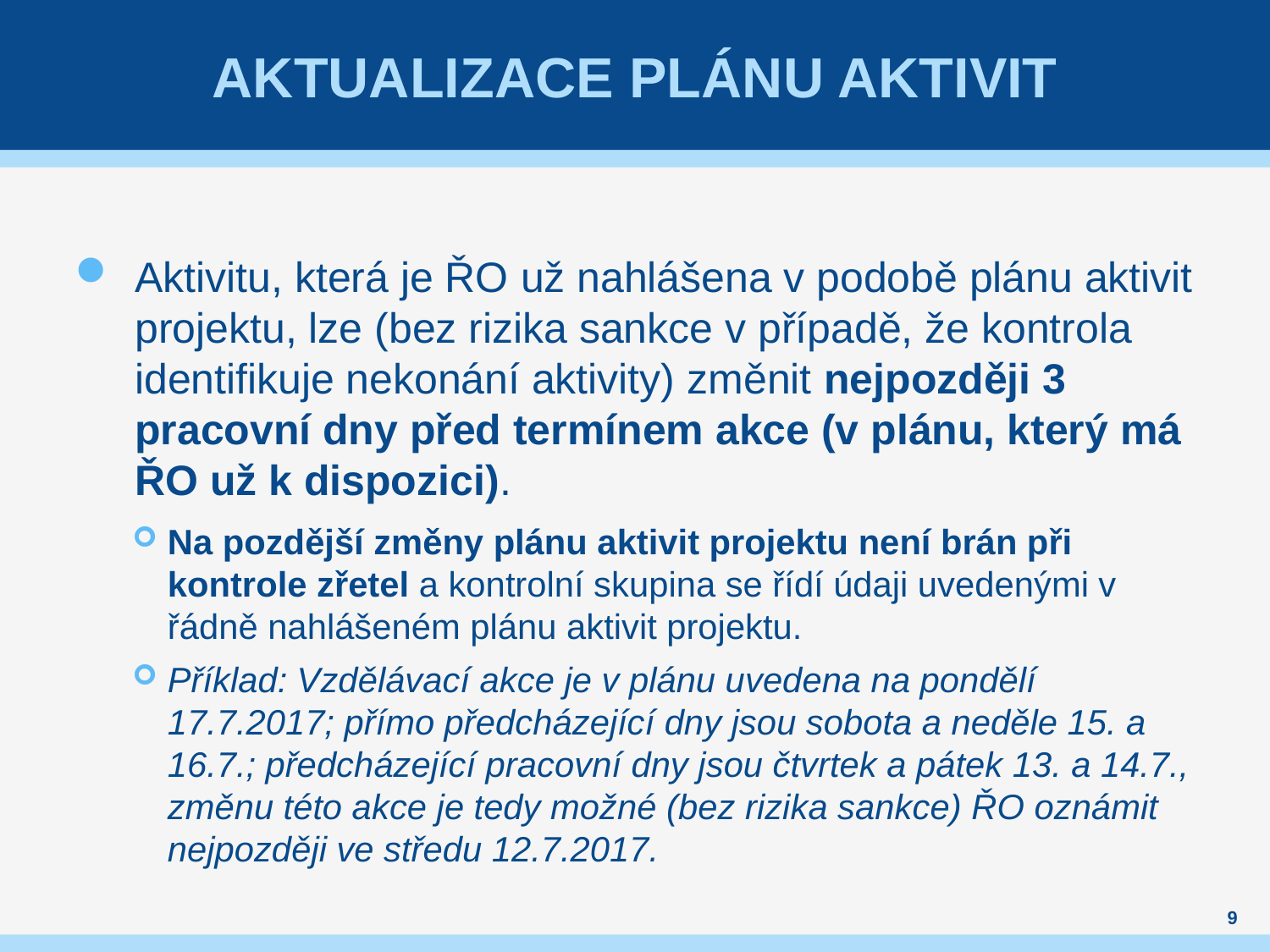

# Aktualizace plánu aktivit
Aktivitu, která je ŘO už nahlášena v podobě plánu aktivit projektu, lze (bez rizika sankce v případě, že kontrola identifikuje nekonání aktivity) změnit nejpozději 3 pracovní dny před termínem akce (v plánu, který má ŘO už k dispozici).
Na pozdější změny plánu aktivit projektu není brán při kontrole zřetel a kontrolní skupina se řídí údaji uvedenými v řádně nahlášeném plánu aktivit projektu.
Příklad: Vzdělávací akce je v plánu uvedena na pondělí 17.7.2017; přímo předcházející dny jsou sobota a neděle 15. a 16.7.; předcházející pracovní dny jsou čtvrtek a pátek 13. a 14.7., změnu této akce je tedy možné (bez rizika sankce) ŘO oznámit nejpozději ve středu 12.7.2017.
9